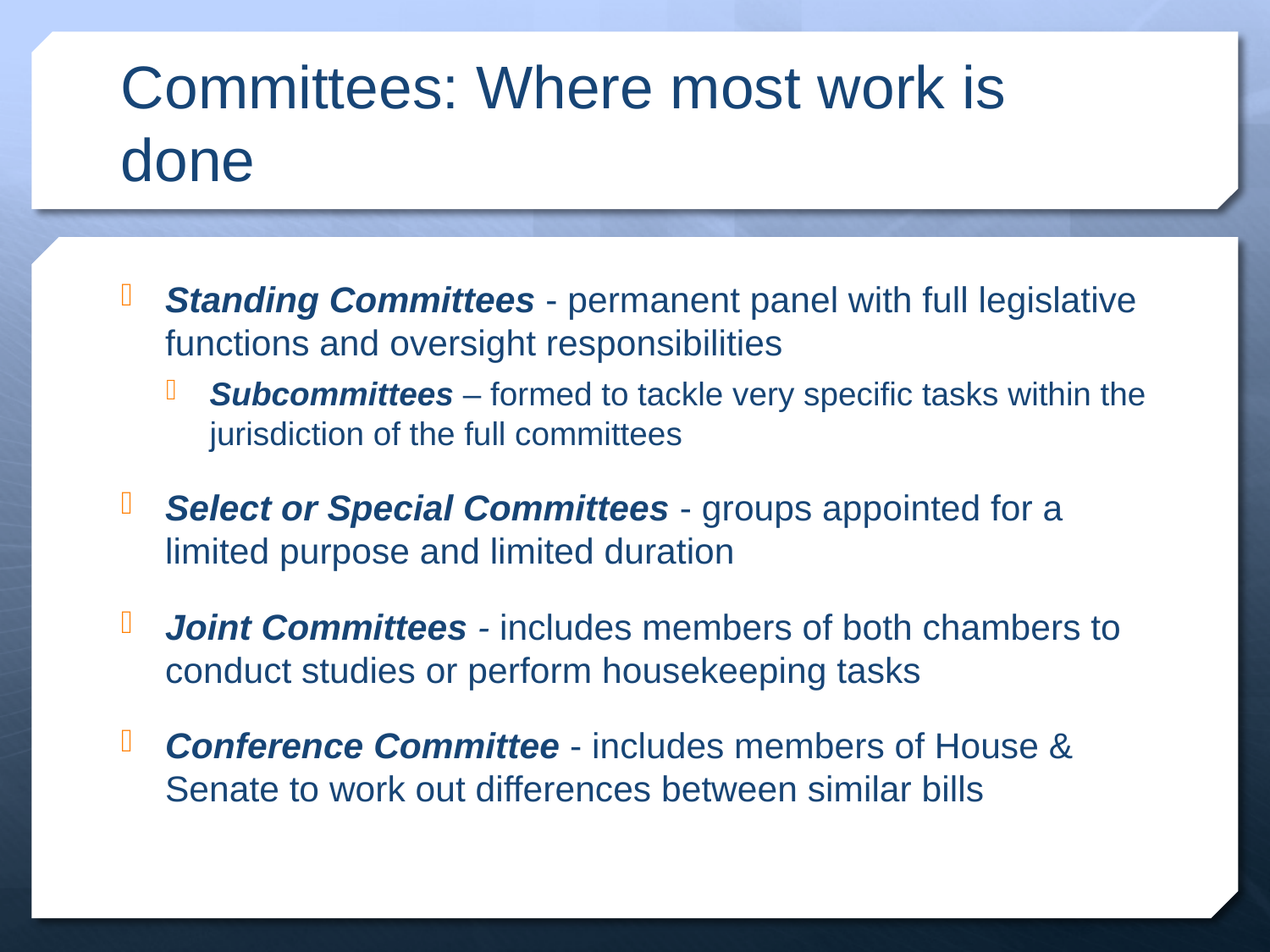

# Committees: Where most work is done
Standing Committees - permanent panel with full legislative functions and oversight responsibilities
Subcommittees – formed to tackle very specific tasks within the jurisdiction of the full committees
Select or Special Committees - groups appointed for a limited purpose and limited duration
Joint Committees - includes members of both chambers to conduct studies or perform housekeeping tasks
Conference Committee - includes members of House & Senate to work out differences between similar bills